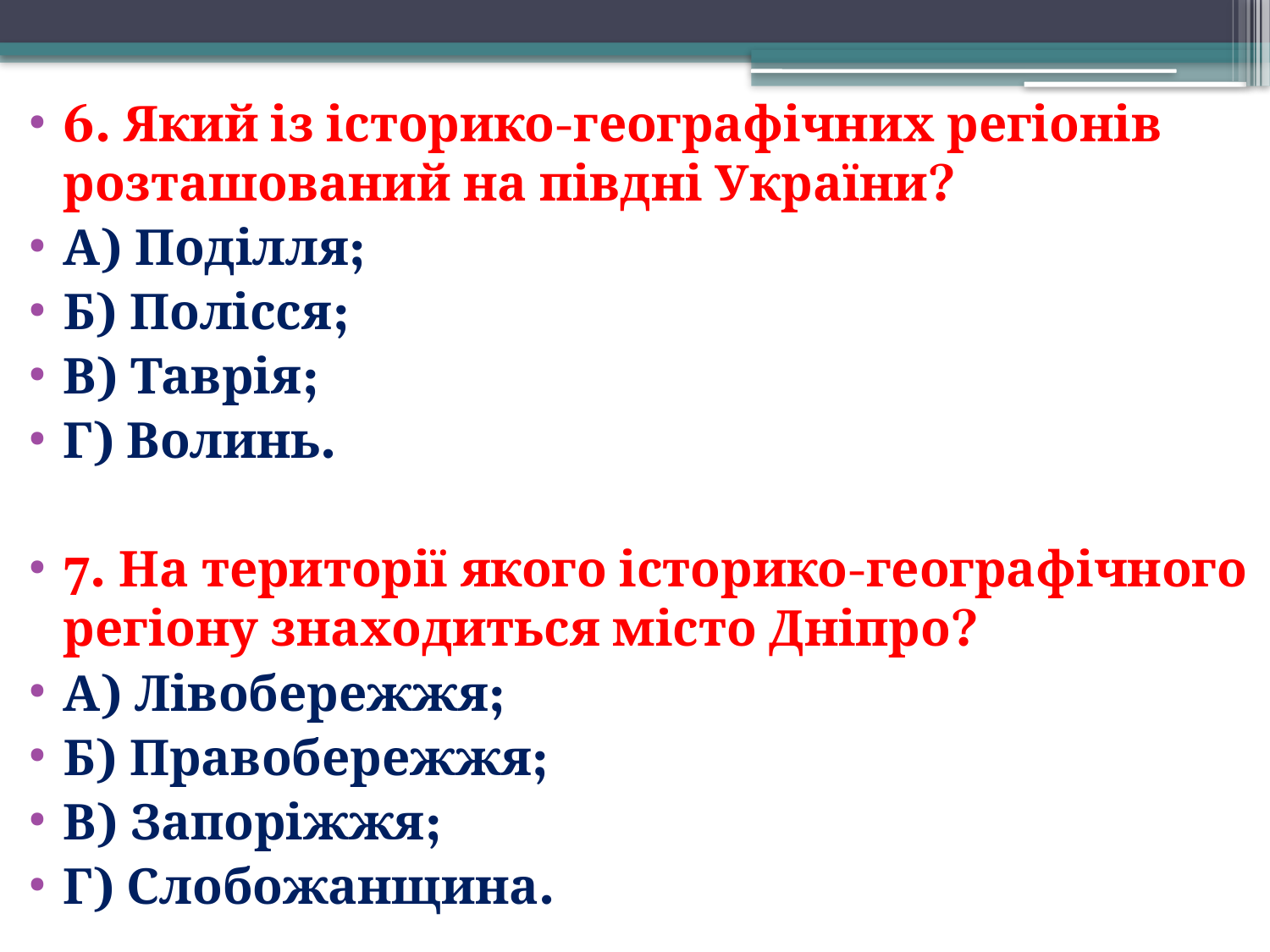

6. Який із історико-географічних регіонів розташований на півдні України?
А) Поділля;
Б) Полісся;
В) Таврія;
Г) Волинь.

7. На території якого історико-географічного регіону знаходиться місто Дніпро?
А) Лівобережжя;
Б) Правобережжя;
В) Запоріжжя;
Г) Слобожанщина.